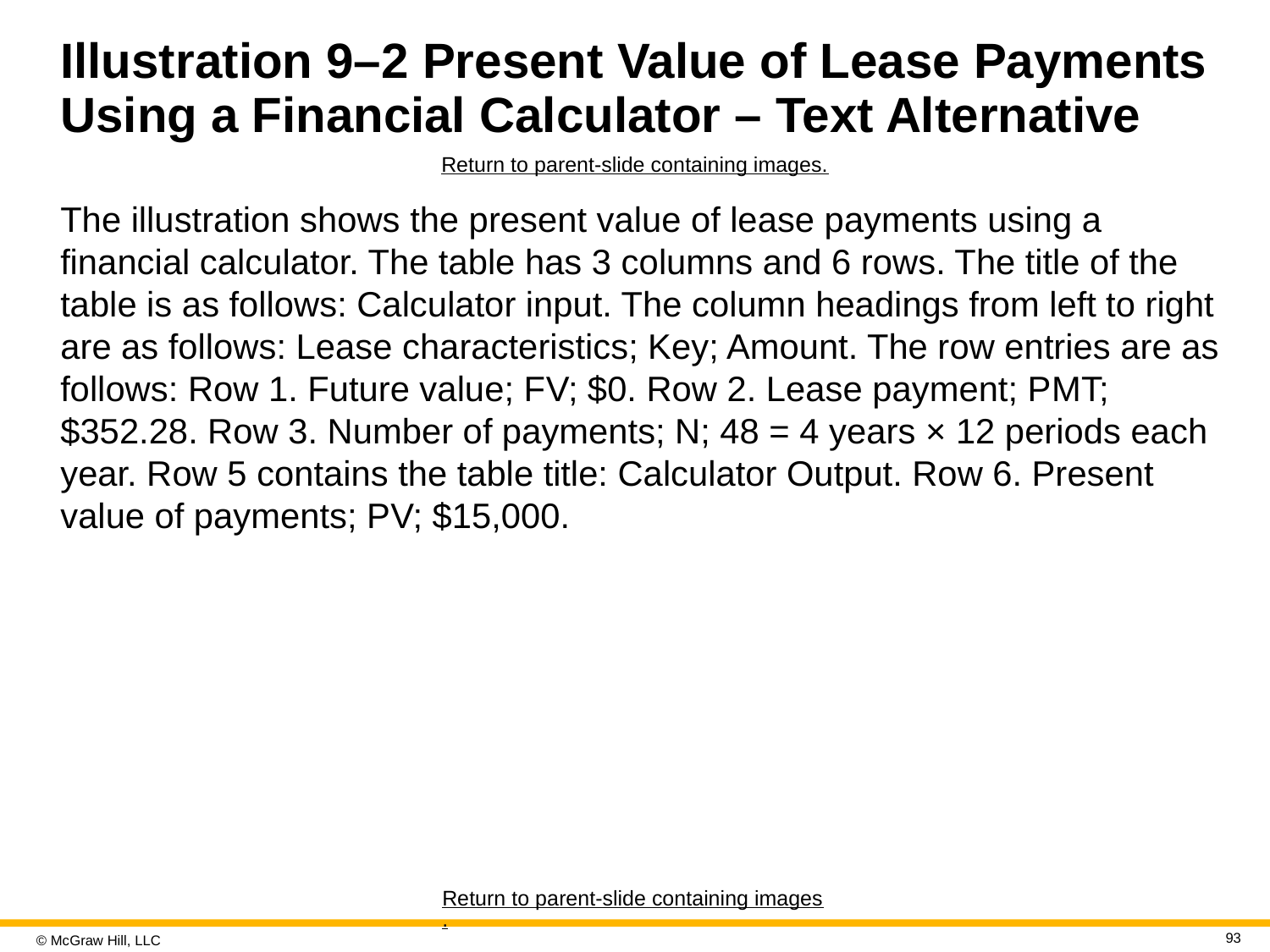

# Illustration 9–2 Present Value of Lease Payments Using a Financial Calculator – Text Alternative
Return to parent-slide containing images.
The illustration shows the present value of lease payments using a financial calculator. The table has 3 columns and 6 rows. The title of the table is as follows: Calculator input. The column headings from left to right are as follows: Lease characteristics; Key; Amount. The row entries are as follows: Row 1. Future value; F V; $0. Row 2. Lease payment; P M T; $352.28. Row 3. Number of payments; N; 48 = 4 years × 12 periods each year. Row 5 contains the table title: Calculator Output. Row 6. Present value of payments; P V; $15,000.
Return to parent-slide containing images.
93